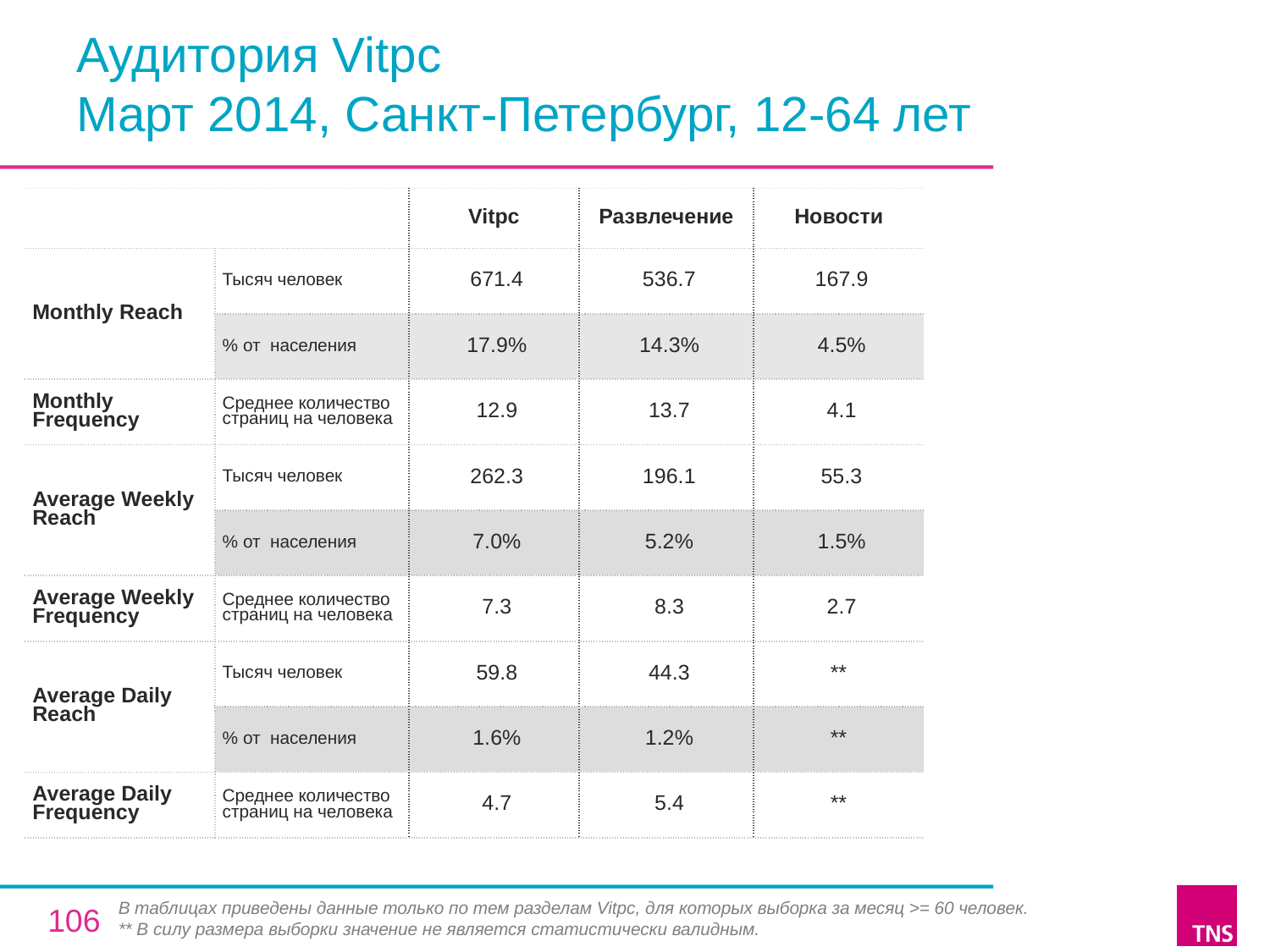

# Аудитория Vitpc Март 2014, Санкт-Петербург, 12-64 лет
|  |  | Vitpc | Развлечение | Новости |
| --- | --- | --- | --- | --- |
| Monthly Reach | Тысяч человек | 671.4 | 536.7 | 167.9 |
|  | % от населения | 17.9% | 14.3% | 4.5% |
| Monthly Frequency | Среднее количество страниц на человека | 12.9 | 13.7 | 4.1 |
| Average Weekly Reach | Тысяч человек | 262.3 | 196.1 | 55.3 |
|  | % от населения | 7.0% | 5.2% | 1.5% |
| Average Weekly Frequency | Среднее количество страниц на человека | 7.3 | 8.3 | 2.7 |
| Average Daily Reach | Тысяч человек | 59.8 | 44.3 | \*\* |
|  | % от населения | 1.6% | 1.2% | \*\* |
| Average Daily Frequency | Среднее количество страниц на человека | 4.7 | 5.4 | \*\* |
В таблицах приведены данные только по тем разделам Vitpc, для которых выборка за месяц >= 60 человек.
** В силу размера выборки значение не является статистически валидным.
106